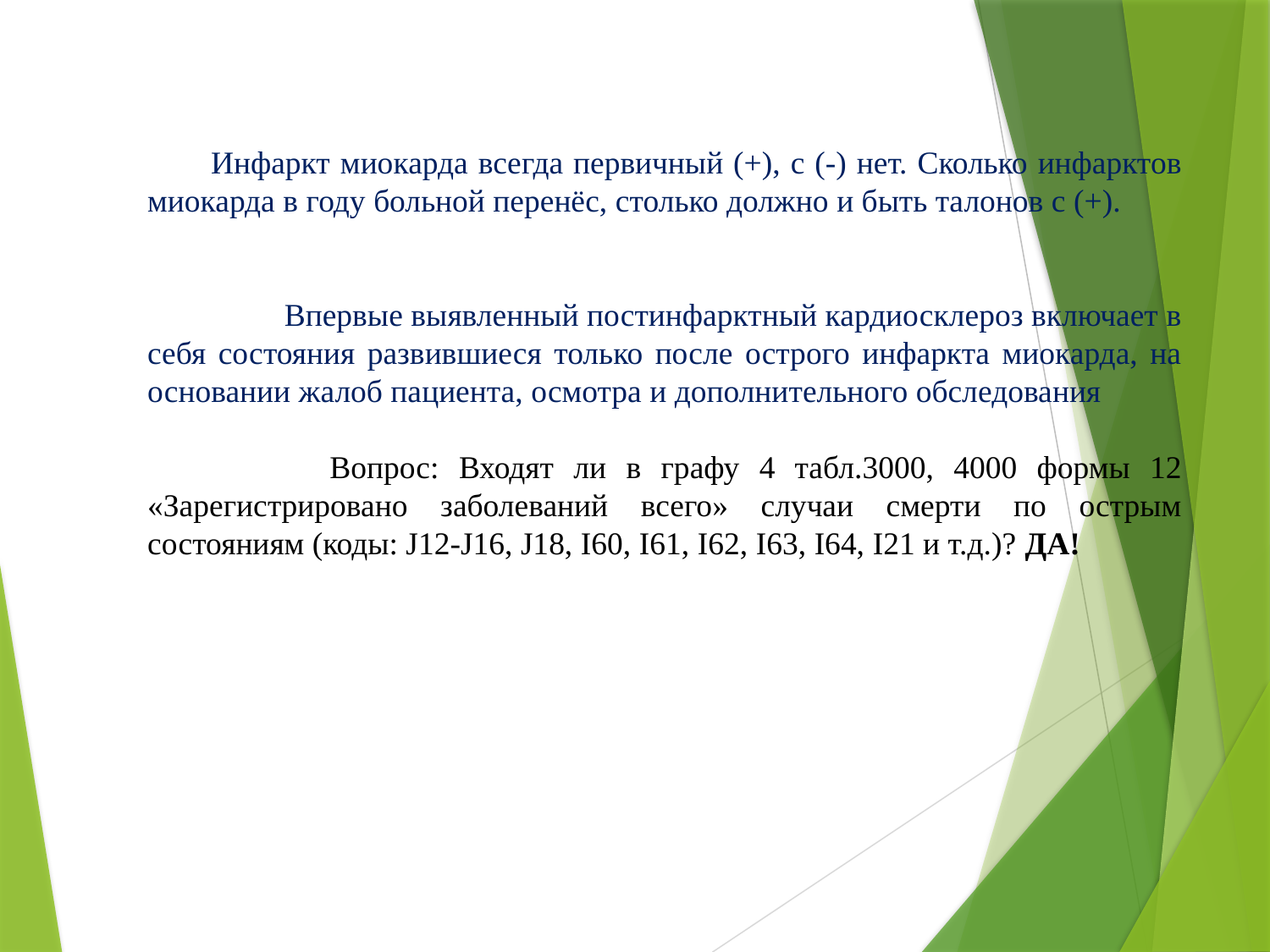

Инфаркт миокарда всегда первичный (+), с (-) нет. Сколько инфарктов миокарда в году больной перенёс, столько должно и быть талонов с (+).

         Впервые выявленный постинфарктный кардиосклероз включает в себя состояния развившиеся только после острого инфаркта миокарда, на основании жалоб пациента, осмотра и дополнительного обследования

      Вопрос: Входят ли в графу 4 табл.3000, 4000 формы 12 «Зарегистрировано заболеваний всего» случаи смерти по острым состояниям (коды: J12-J16, J18, I60, I61, I62, I63, I64, I21 и т.д.)? ДА!